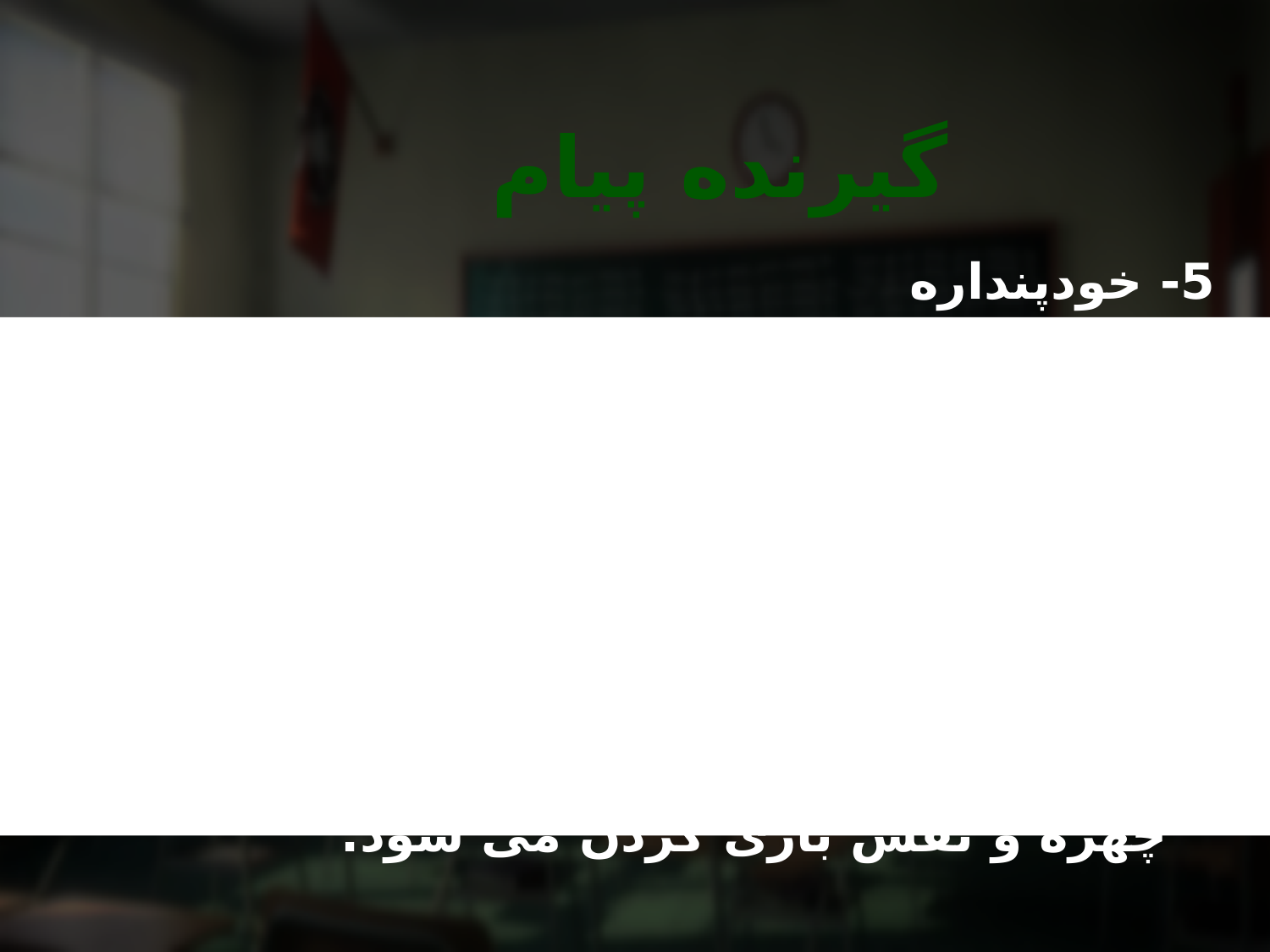

گیرنده پیام
5- خودپنداره
 (هر کسی تصویری از خود دارد، هر چقدر این تصویر با تصویری که دیگران از او دارند مطابقت بیشتری داشته باشد ارتباط بهتر صورت می گیرد).
فراهم آوردن شرایط امن برای پی بردن به علایق و نگرشهای مخاطب بسیار اهمیت دارد. فشارها و شرایط نا امن باعث خودفرورفتن افراد، بروز شخصیت های چند چهره و نقش بازی کردن می شود.